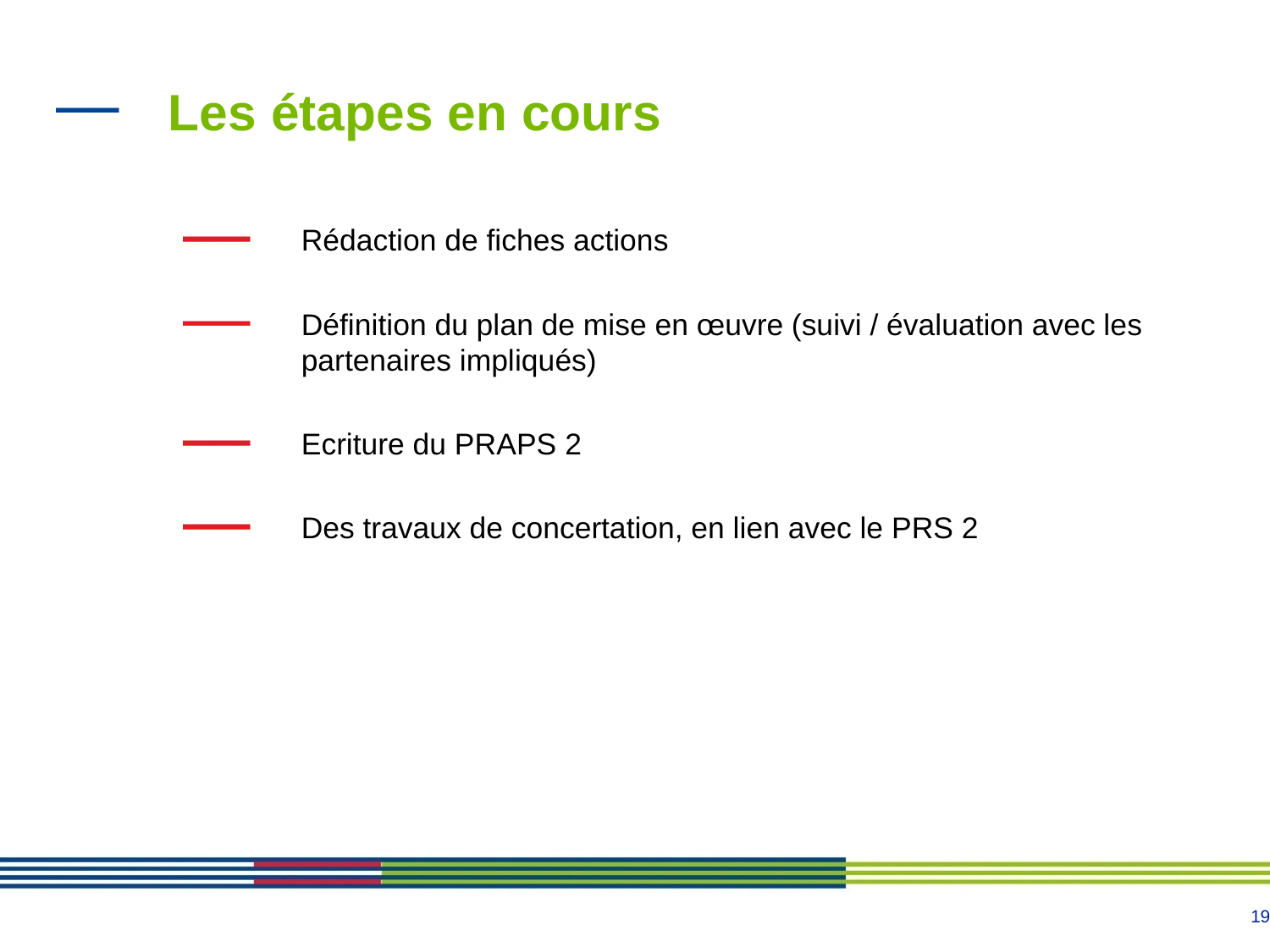

# Les étapes en cours
Rédaction de fiches actions

Définition du plan de mise en œuvre (suivi / évaluation avec les partenaires impliqués)

Ecriture du PRAPS 2

Des travaux de concertation, en lien avec le PRS 2